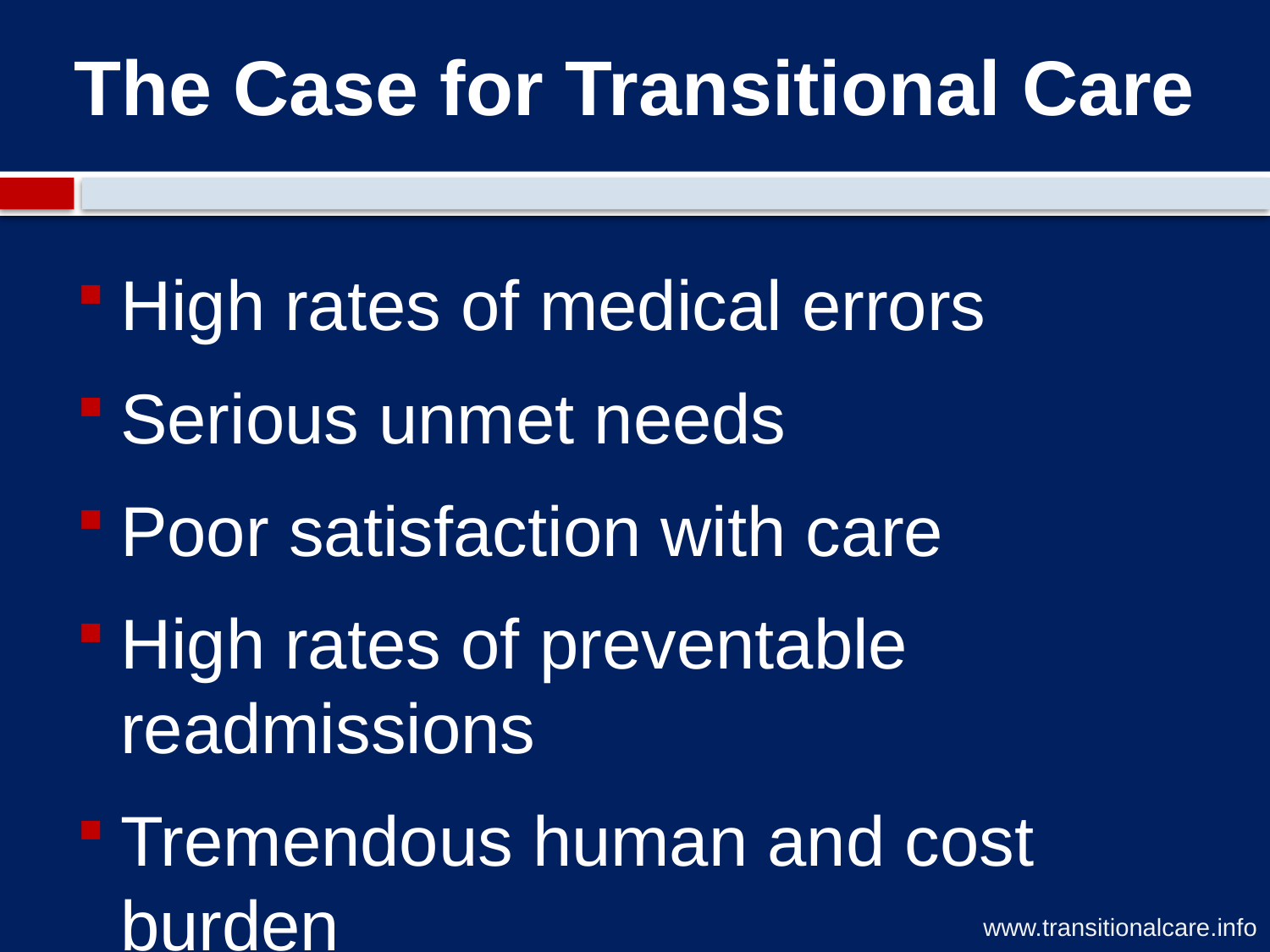

The Case for Transitional Care
High rates of medical errors
Serious unmet needs
Poor satisfaction with care
High rates of preventable readmissions
Tremendous human and cost burden
www.transitionalcare.info